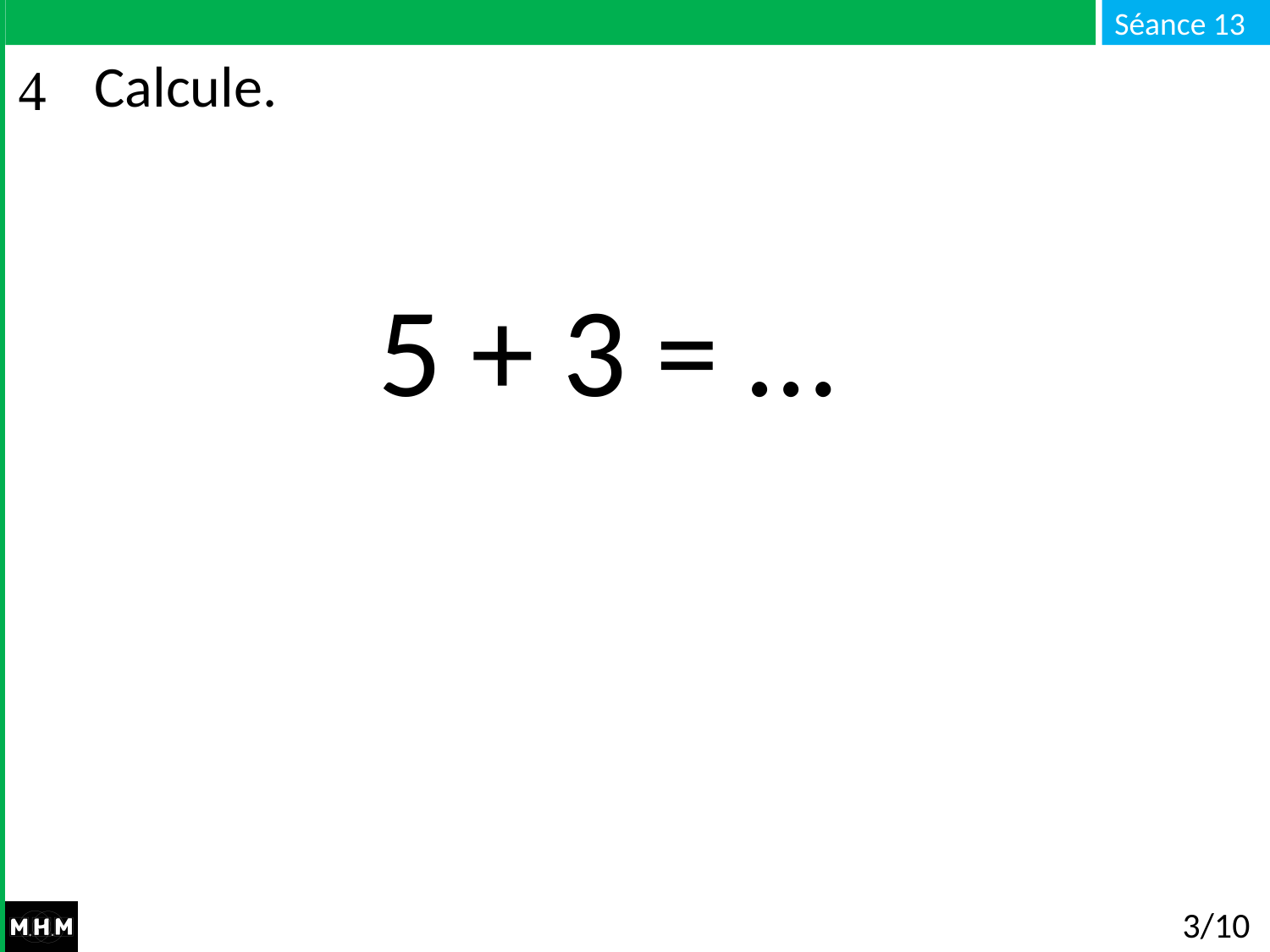

# Calcule.
5 + 3 = …
3/10